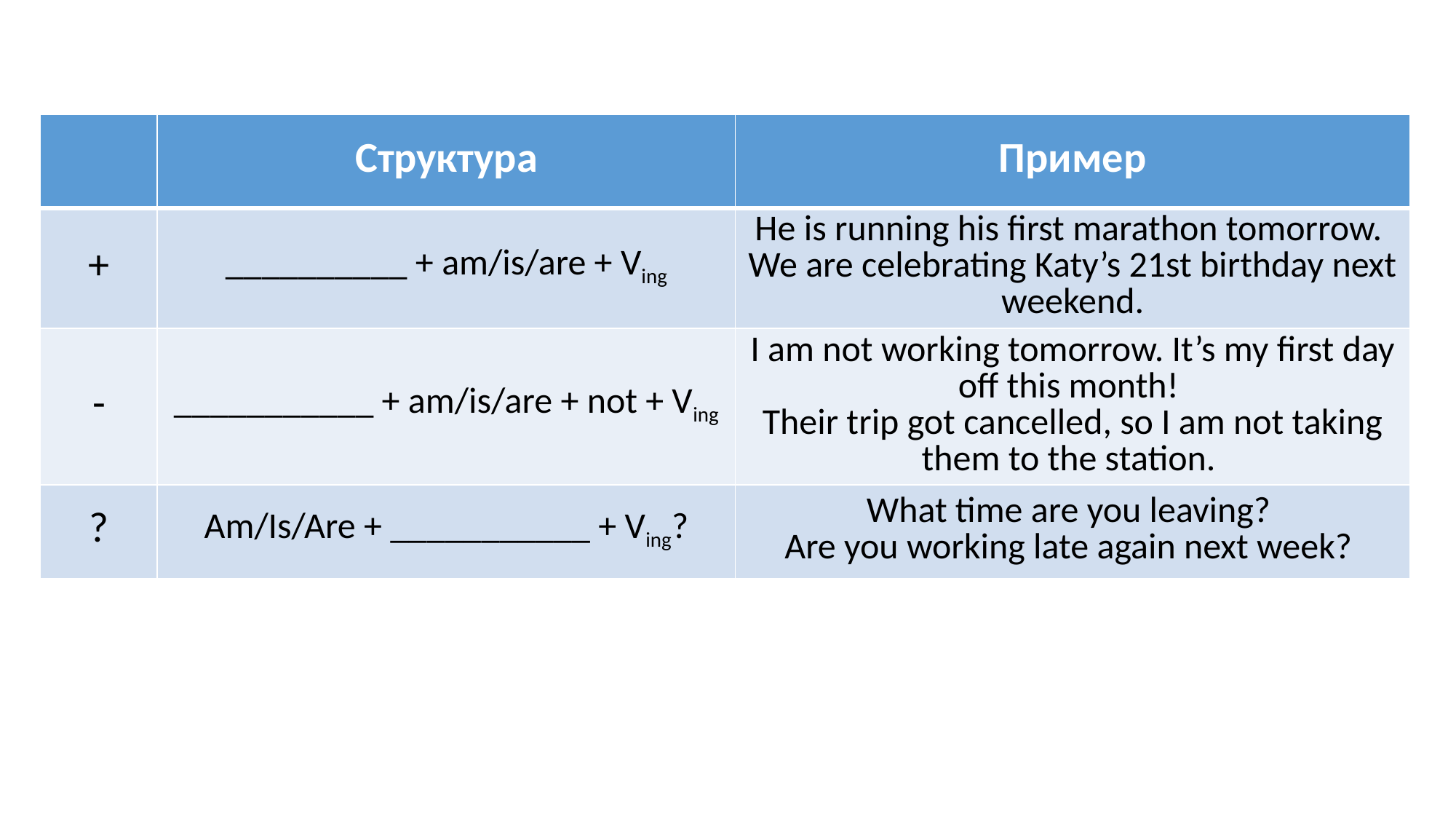

|  | Структура | Пример |
| --- | --- | --- |
| + | \_\_\_\_\_\_\_\_\_\_ + am/is/are + Ving | He is running his first marathon tomorrow. We are celebrating Katy’s 21st birthday next weekend. |
| - | \_\_\_\_\_\_\_\_\_\_\_ + am/is/are + not + Ving | I am not working tomorrow. It’s my first day off this month! Their trip got cancelled, so I am not taking them to the station. |
| ? | Am/Is/Are + \_\_\_\_\_\_\_\_\_\_\_ + Ving? | What time are you leaving? Are you working late again next week? |